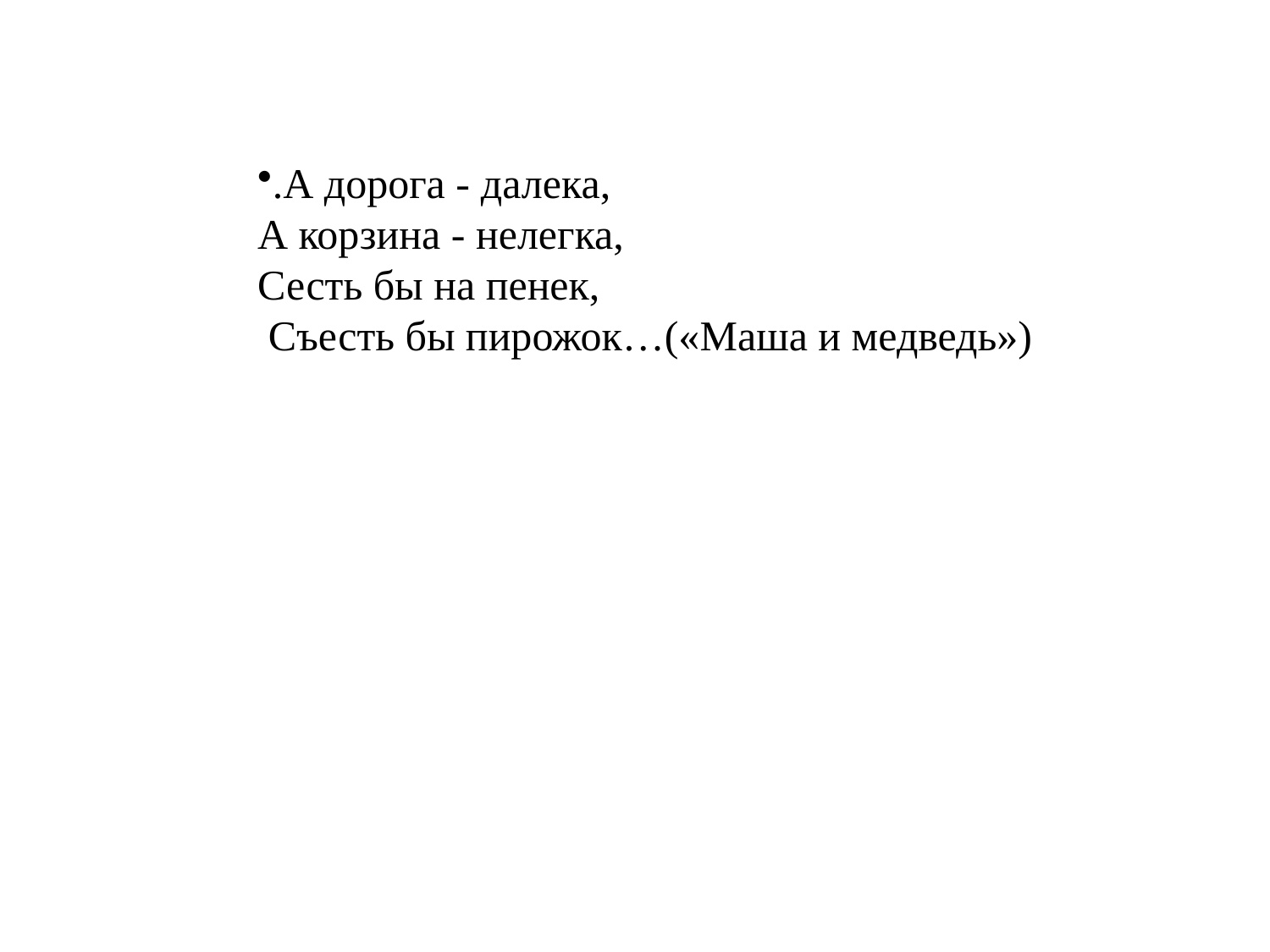

.А дорога - далека,
А корзина - нелегка,
Сесть бы на пенек,
 Съесть бы пирожок…(«Маша и медведь»)